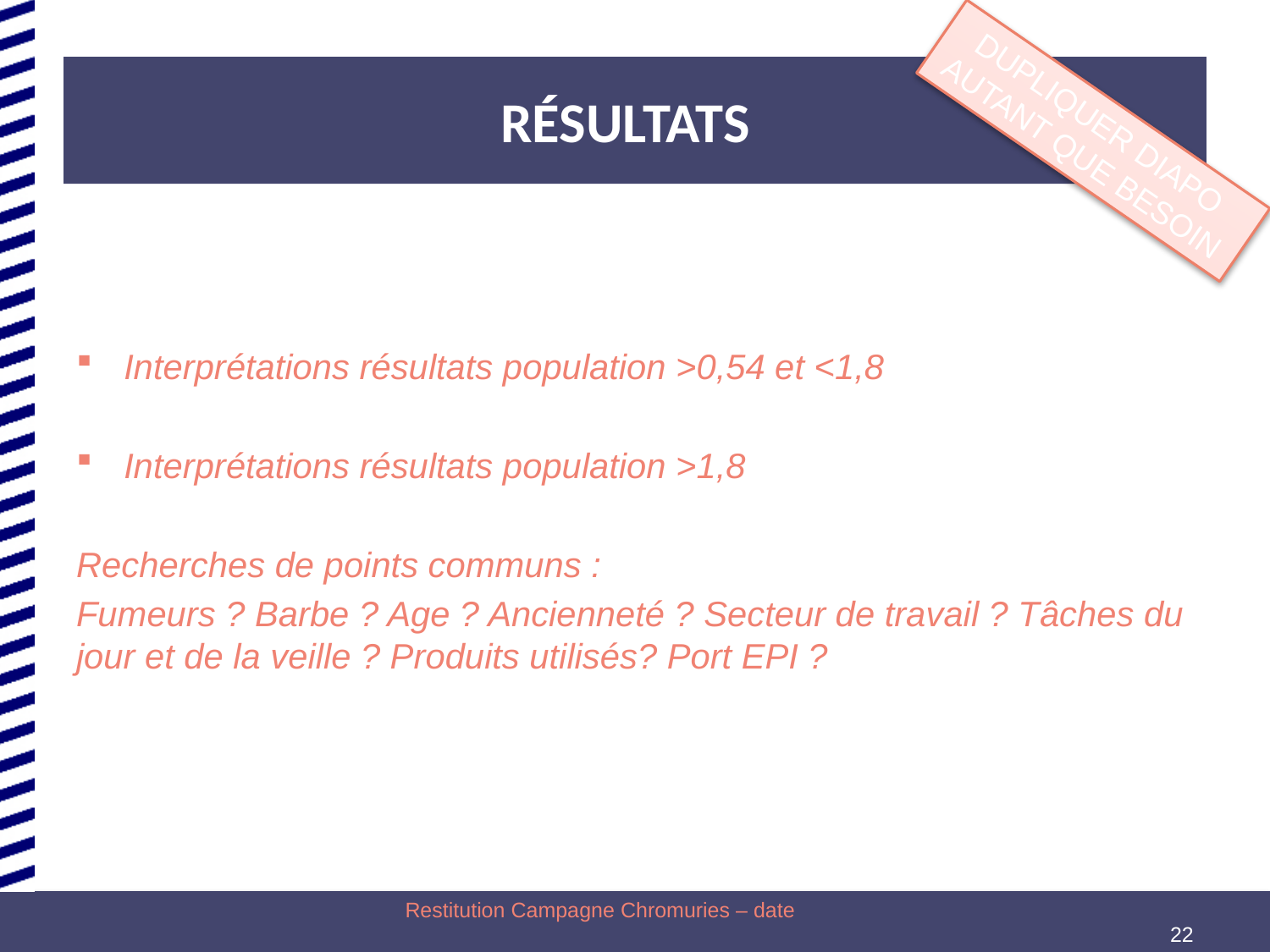

# résultats
DUPLIQUER DIAPO
AUTANT QUE BESOIN
Interprétations résultats population >0,54 et <1,8

Interprétations résultats population >1,8

Recherches de points communs :
Fumeurs ? Barbe ? Age ? Ancienneté ? Secteur de travail ? Tâches du jour et de la veille ? Produits utilisés? Port EPI ?

Restitution Campagne Chromuries – date
22